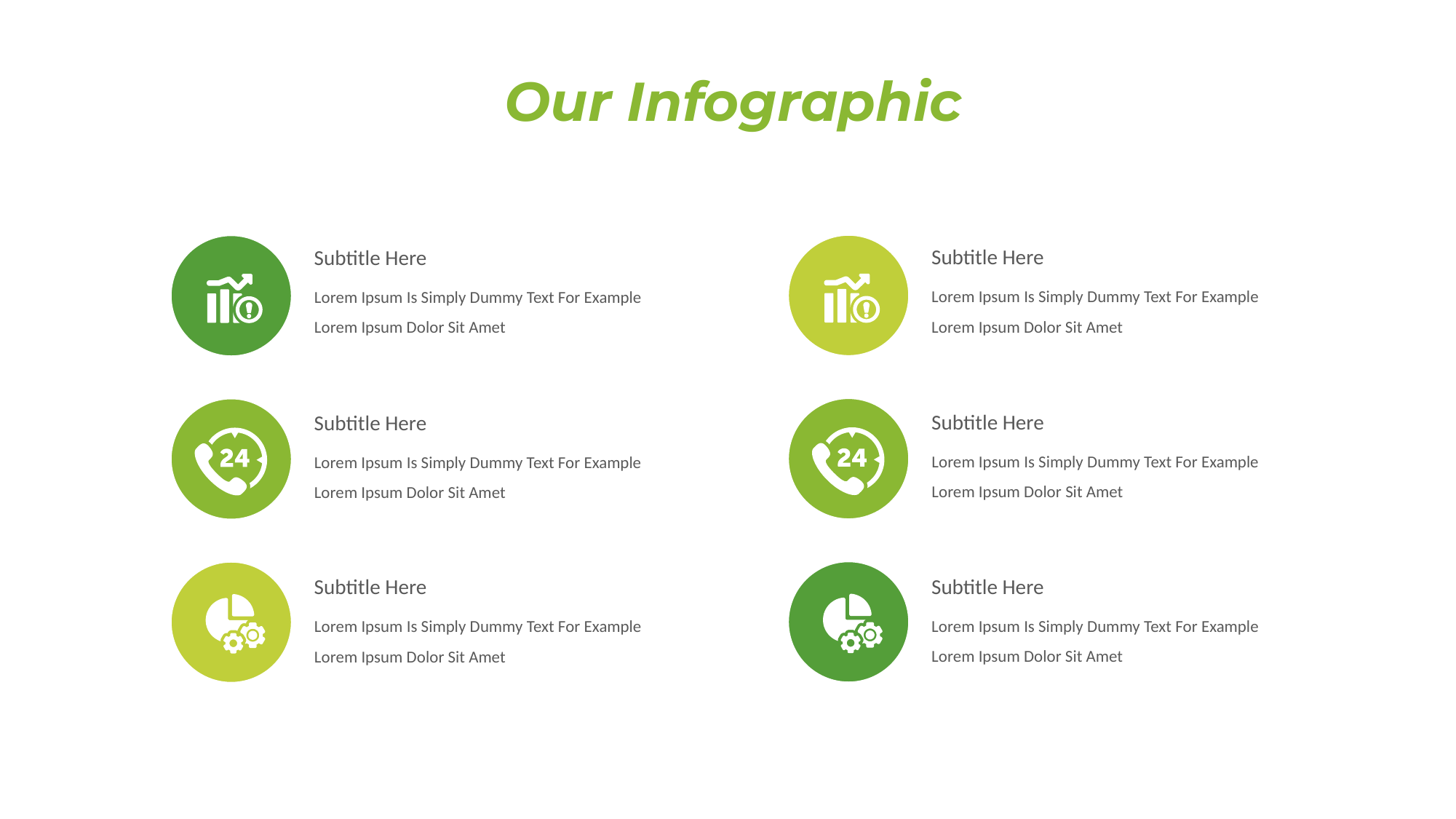

Our Infographic

Subtitle Here
Subtitle Here
Lorem Ipsum Is Simply Dummy Text For Example Lorem Ipsum Dolor Sit Amet
Lorem Ipsum Is Simply Dummy Text For Example Lorem Ipsum Dolor Sit Amet

Subtitle Here
Subtitle Here

Lorem Ipsum Is Simply Dummy Text For Example Lorem Ipsum Dolor Sit Amet
Lorem Ipsum Is Simply Dummy Text For Example Lorem Ipsum Dolor Sit Amet

Subtitle Here
Subtitle Here

Lorem Ipsum Is Simply Dummy Text For Example Lorem Ipsum Dolor Sit Amet
Lorem Ipsum Is Simply Dummy Text For Example Lorem Ipsum Dolor Sit Amet